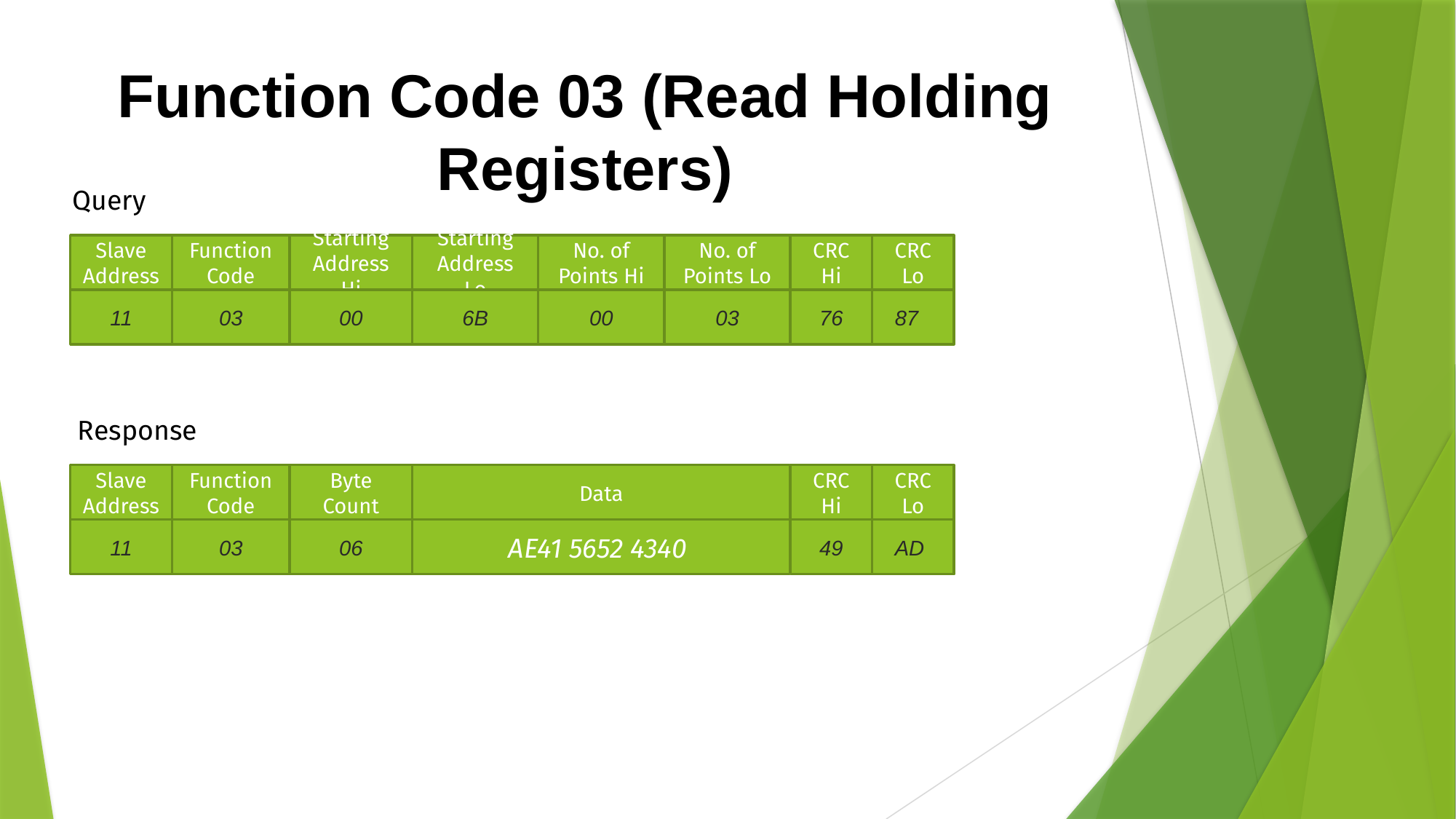

Function Code 03 (Read Holding Registers)
Query
Slave Address
Function Code
Starting Address Hi
Starting Address Lo
No. of Points Hi
No. of Points Lo
CRC Hi
CRC Lo
11
03
00
6B
00
03
76
  87
Response
Slave Address
Function Code
Byte Count
Data
CRC Hi
CRC Lo
11
03
06
AE41 5652 4340
49
  AD